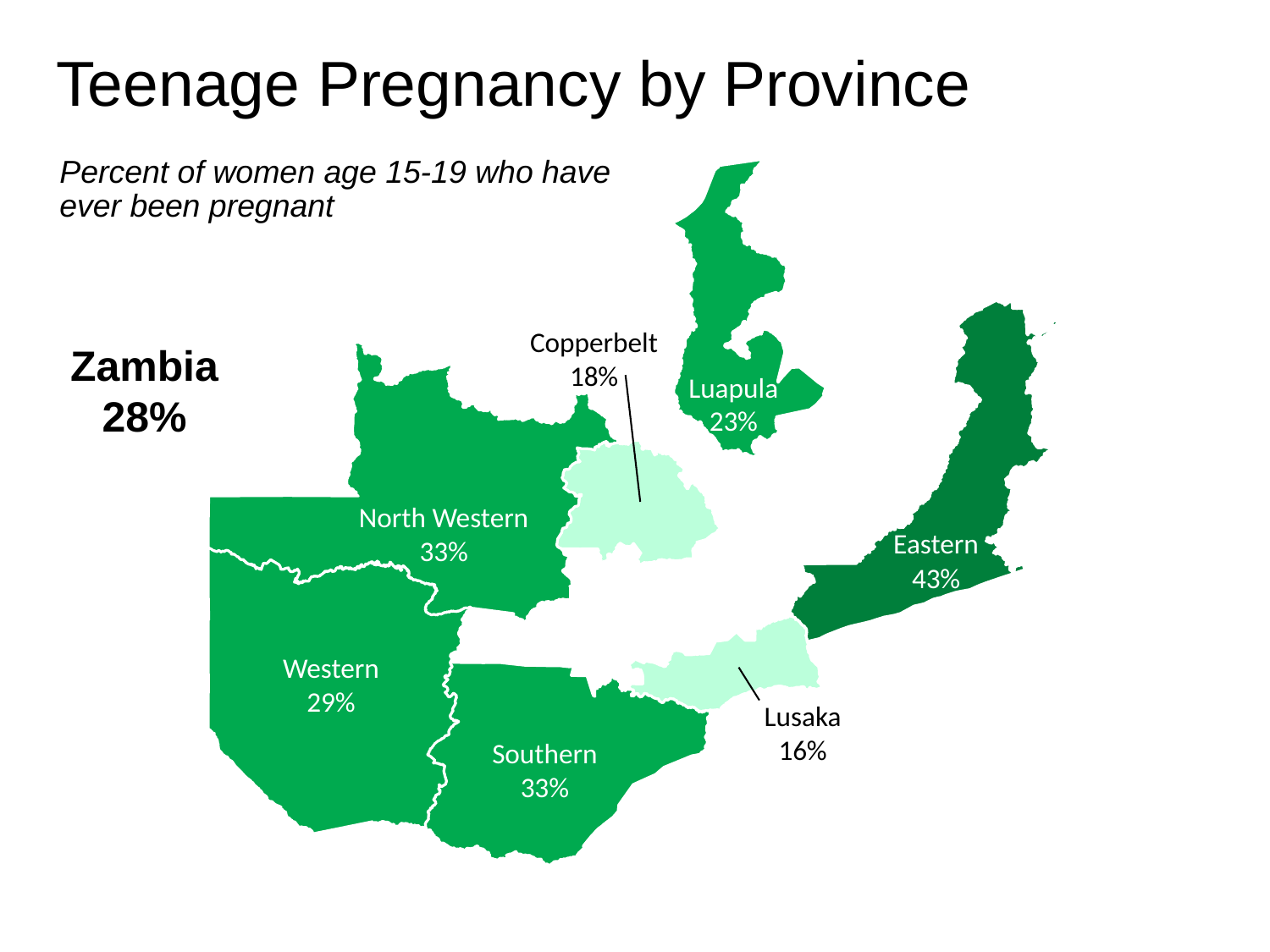

Teenage Pregnancy by Province
Percent of women age 15-19 who have ever been pregnant

Northern
28%

Copperbelt
18%
Zambia
28%

Luapula
23%
Muchinga
34%

North Western
33%
Eastern
43%

Central
31%

Western
29%

Lusaka
16%
Southern
33%